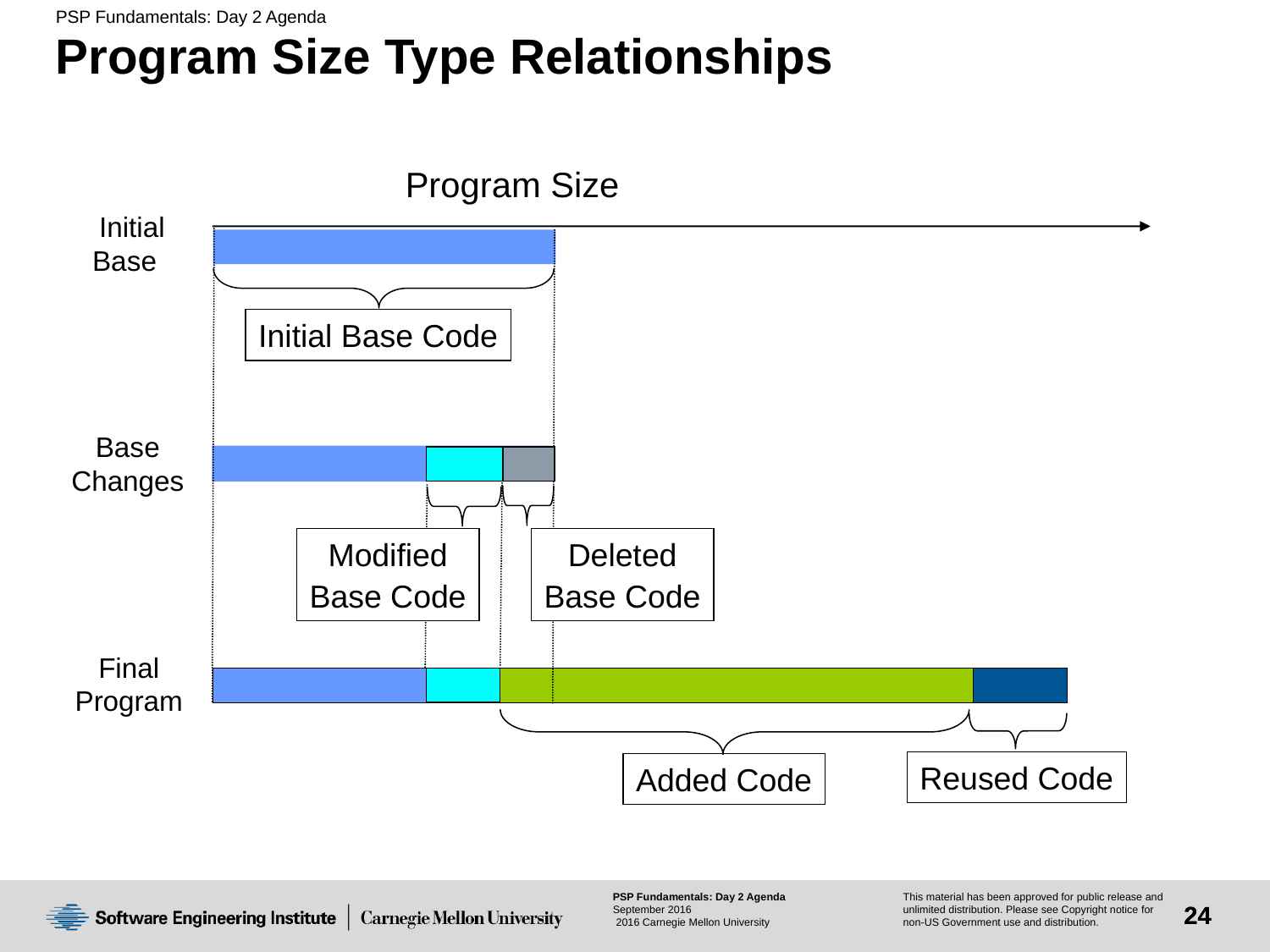

# Program Size Type Relationships

Program Size
Initial
Base

Initial Base Code
Base
Changes

Modified
Base Code
Deleted
Base Code
Final
Program

Reused Code
Added Code